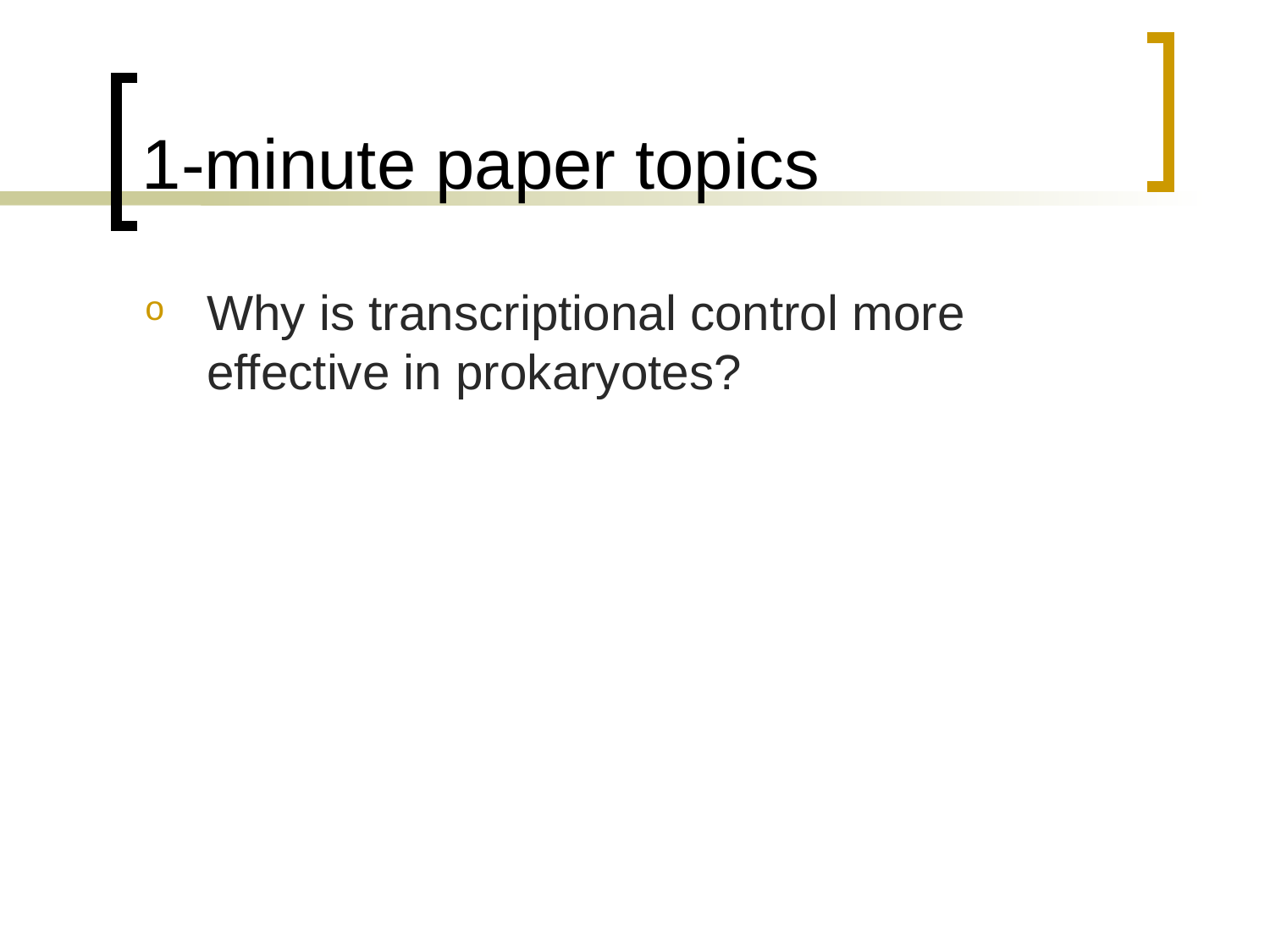

# 1-minute paper topics
Why is transcriptional control more effective in prokaryotes?